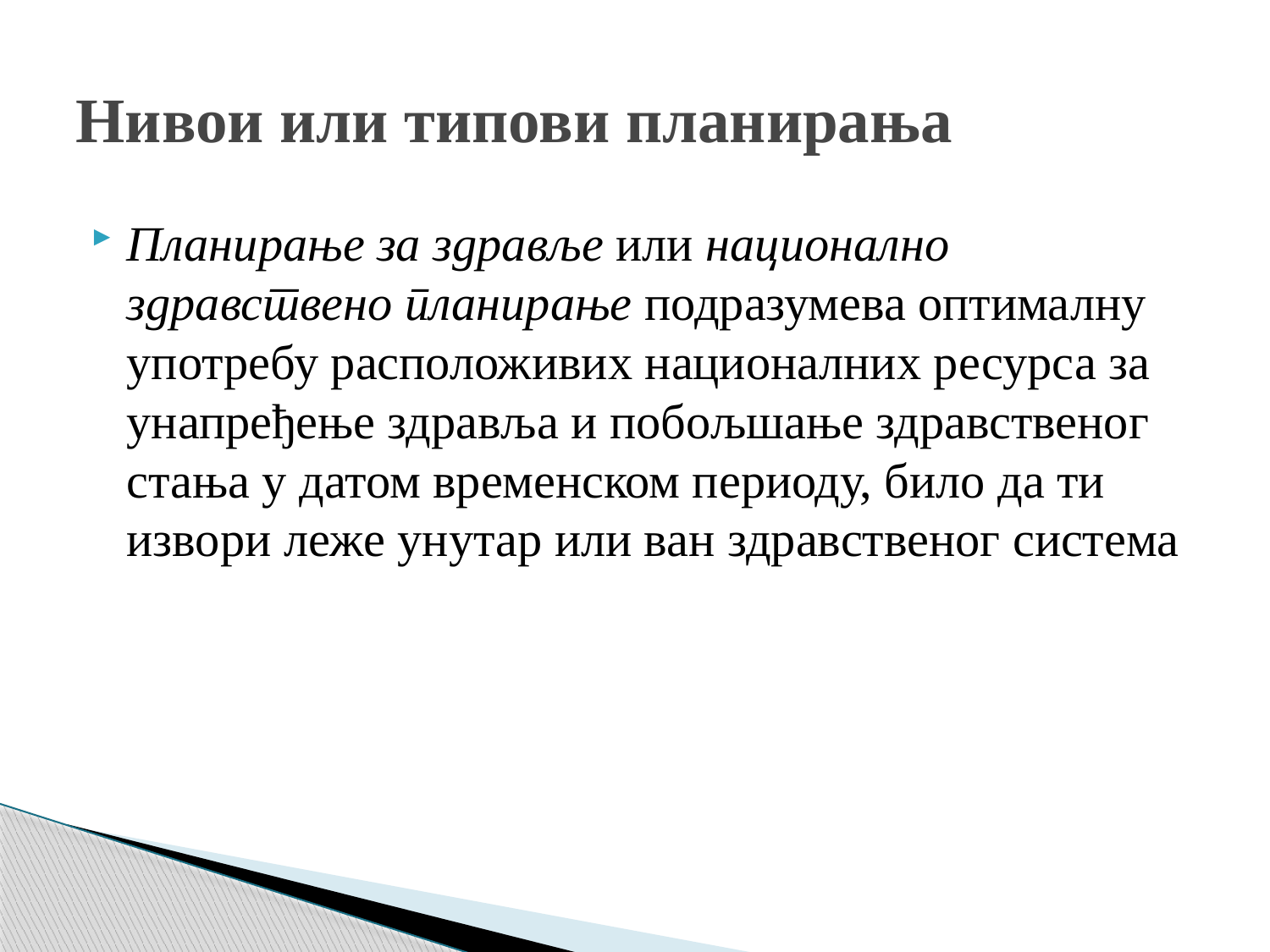

# Нивои или типови планирања
Планирање за здравље или национално здравствено планирање подразумева оптималну употребу расположивих националних ресурса за унапређење здравља и побољшање здравственог стања у датом временском периоду, било да ти извори леже унутар или ван здравственог система